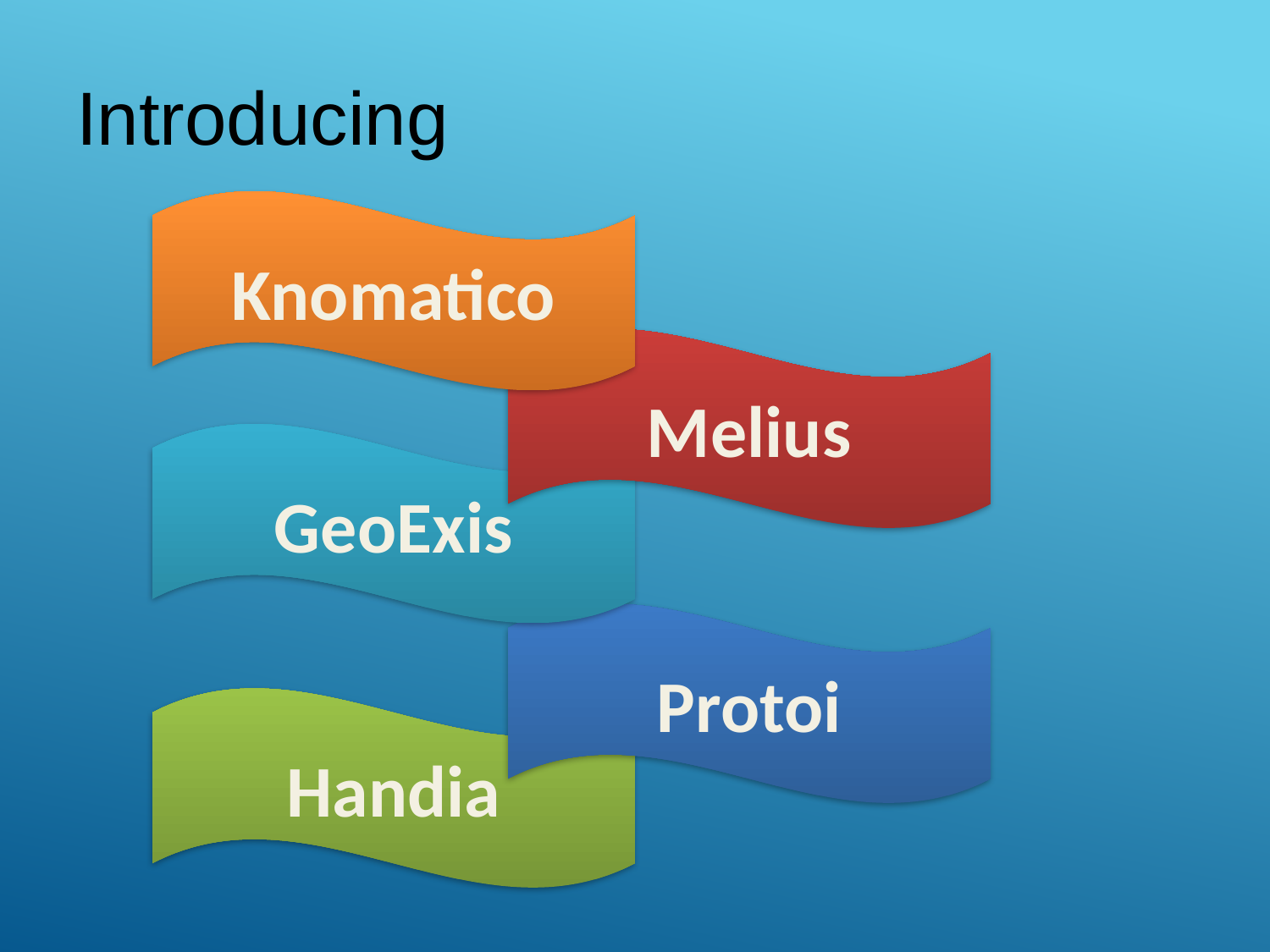

# Introducing
Knomatico
Melius
GeoExis
Protoi
Handia